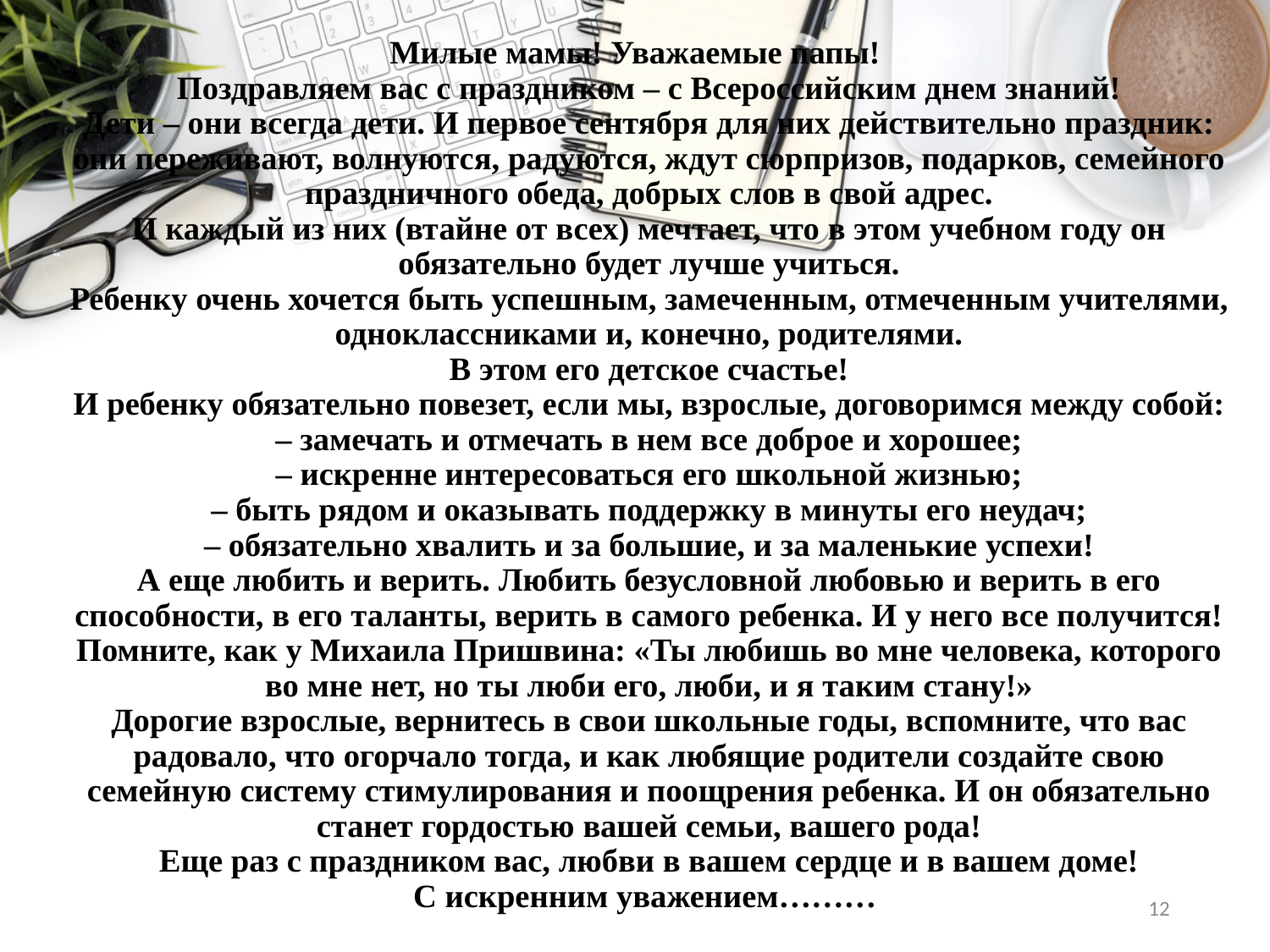

Милые мамы! Уважаемые папы!
Поздравляем вас с праздником – с Всероссийским днем знаний!
Дети – они всегда дети. И первое сентября для них действительно праздник: они переживают, волнуются, радуются, ждут сюрпризов, подарков, семейного праздничного обеда, добрых слов в свой адрес.
И каждый из них (втайне от всех) мечтает, что в этом учебном году он обязательно будет лучше учиться.
Ребенку очень хочется быть успешным, замеченным, отмеченным учителями, одноклассниками и, конечно, родителями.
В этом его детское счастье!
И ребенку обязательно повезет, если мы, взрослые, договоримся между собой:
– замечать и отмечать в нем все доброе и хорошее;
– искренне интересоваться его школьной жизнью;
– быть рядом и оказывать поддержку в минуты его неудач;
– обязательно хвалить и за большие, и за маленькие успехи!
А еще любить и верить. Любить безусловной любовью и верить в его способности, в его таланты, верить в самого ребенка. И у него все получится!
Помните, как у Михаила Пришвина: «Ты любишь во мне человека, которого во мне нет, но ты люби его, люби, и я таким стану!»
Дорогие взрослые, вернитесь в свои школьные годы, вспомните, что вас радовало, что огорчало тогда, и как любящие родители создайте свою семейную систему стимулирования и поощрения ребенка. И он обязательно станет гордостью вашей семьи, вашего рода!
Еще раз с праздником вас, любви в вашем сердце и в вашем доме!
С искренним уважением………

#
12